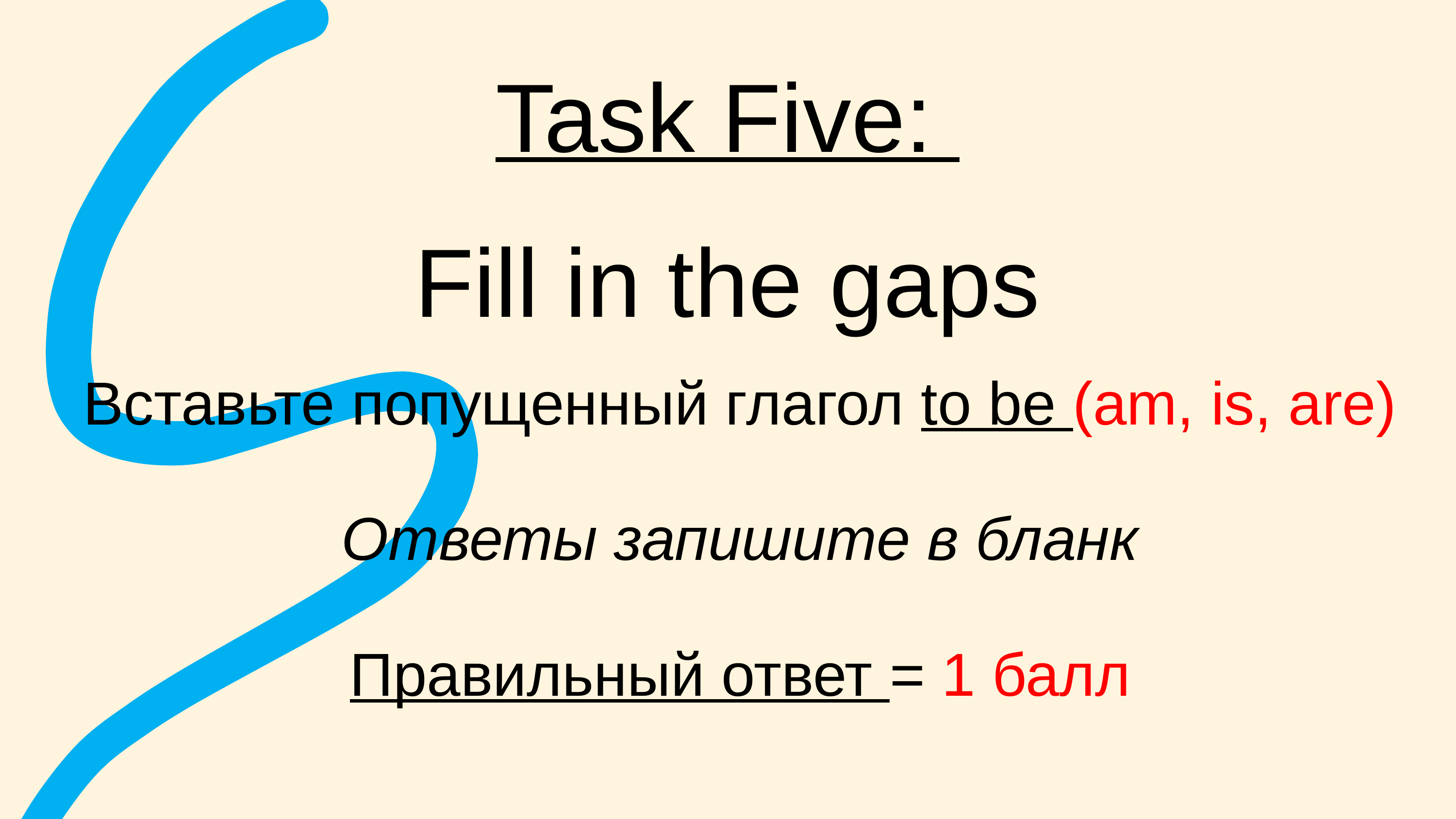

Task Five:

Fill in the gaps
|  |
| --- |
| Вставьте попущенный глагол to be (am, is, are) Ответы запишите в бланк Правильный ответ = 1 балл |
|  |
|  |